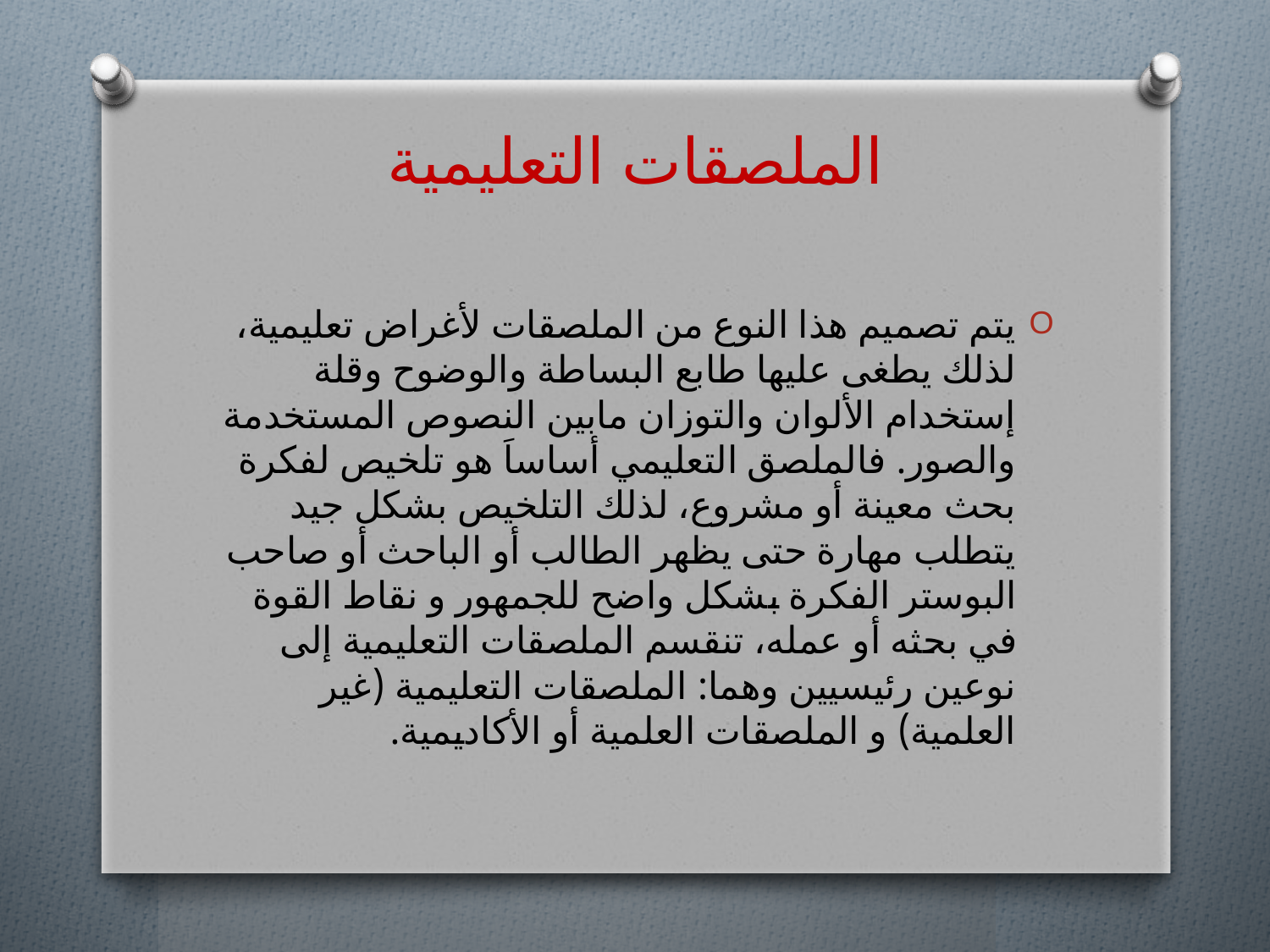

# الملصقات التعليمية
يتم تصميم هذا النوع من الملصقات لأغراض تعليمية، لذلك يطغى عليها طابع البساطة والوضوح وقلة إستخدام الألوان والتوزان مابين النصوص المستخدمة والصور. فالملصق التعليمي أساساَ هو تلخيص لفكرة بحث معينة أو مشروع، لذلك التلخيص بشكل جيد يتطلب مهارة حتى يظهر الطالب أو الباحث أو صاحب البوستر الفكرة بشكل واضح للجمهور و نقاط القوة في بحثه أو عمله، تنقسم الملصقات التعليمية إلى نوعين رئيسيين وهما: الملصقات التعليمية (غير العلمية) و الملصقات العلمية أو الأكاديمية.